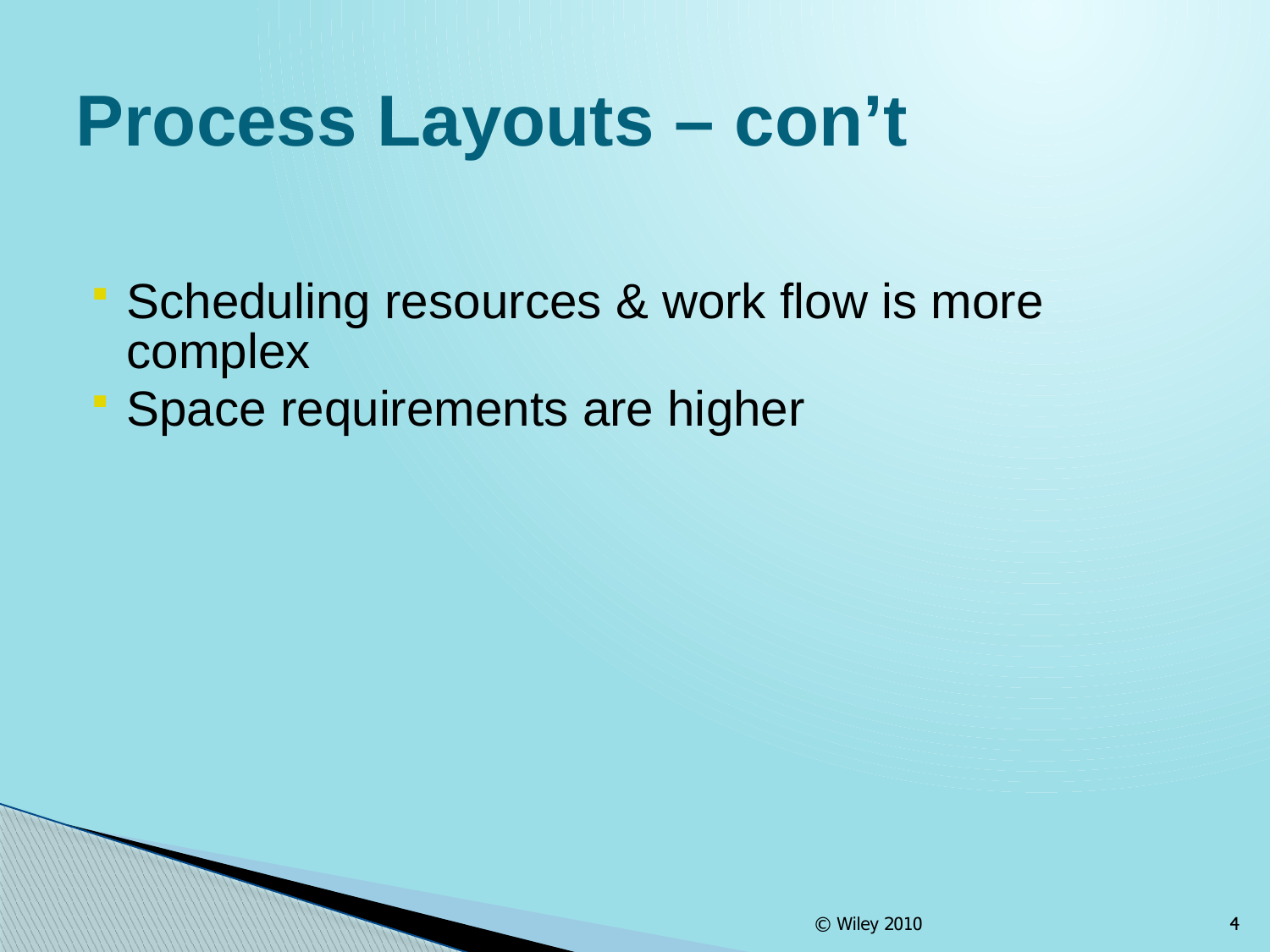

# Process Layouts – con’t

Scheduling resources & work flow is more complex
Space requirements are higher

© Wiley 2010
4